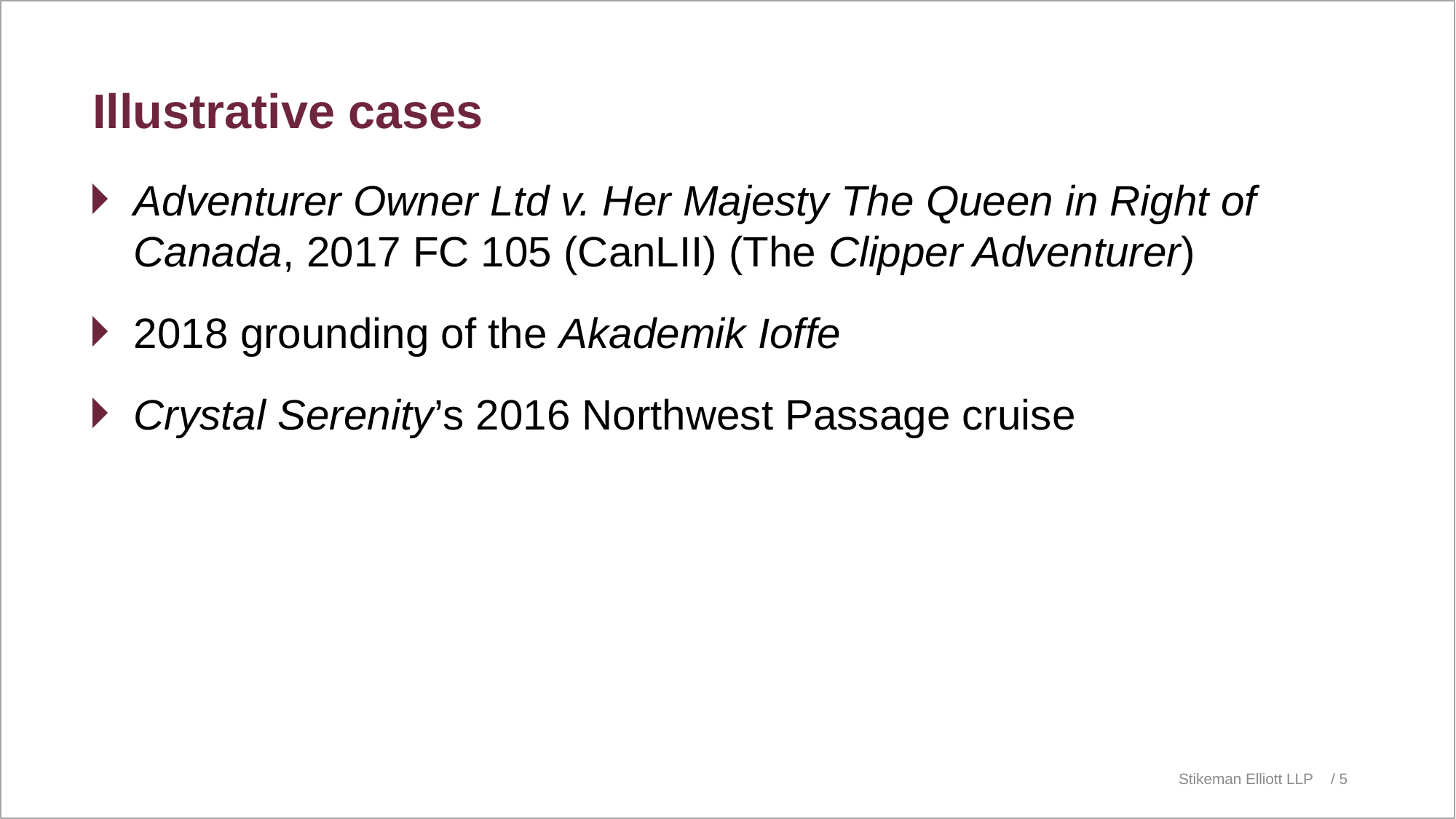

# Illustrative cases
Adventurer Owner Ltd v. Her Majesty The Queen in Right of Canada, 2017 FC 105 (CanLII) (The Clipper Adventurer)
2018 grounding of the Akademik Ioffe
Crystal Serenity’s 2016 Northwest Passage cruise

Stikeman Elliott LLP
/ 5